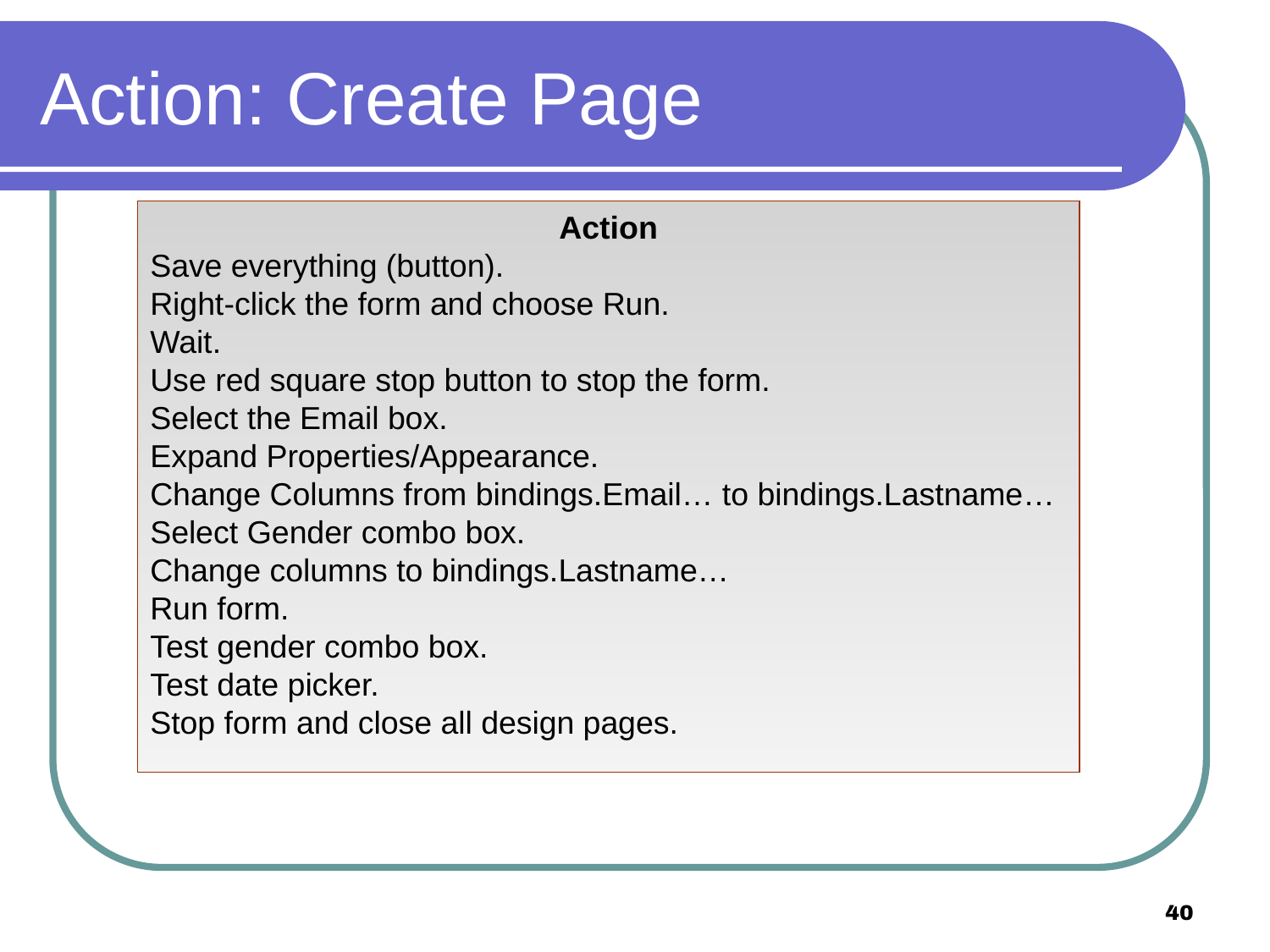

# Action: Create Page
Action
Save everything (button).
Right-click the form and choose Run.
Wait.
Use red square stop button to stop the form.
Select the Email box.
Expand Properties/Appearance.
Change Columns from bindings.Email… to bindings.Lastname…
Select Gender combo box.
Change columns to bindings.Lastname…
Run form.
Test gender combo box.
Test date picker.
Stop form and close all design pages.

40